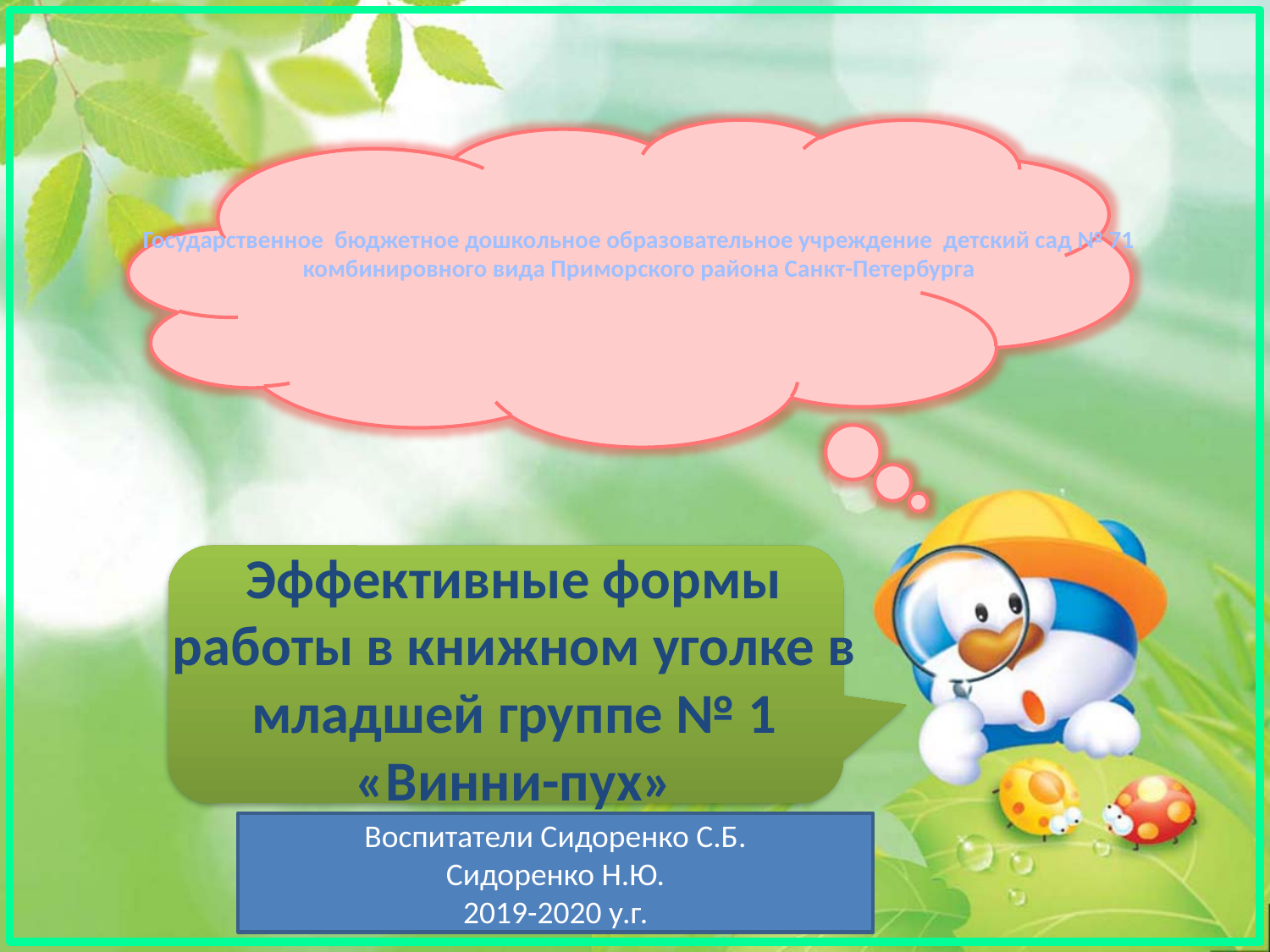

# Государственное  бюджетное дошкольное образовательное учреждение  детский сад № 71 комбинировного вида Приморского района Санкт-Петербурга
Эффективные формы работы в книжном уголке в младшей группе № 1 «Винни-пух»
Воспитатели Сидоренко С.Б.
Сидоренко Н.Ю.
2019-2020 у.г.